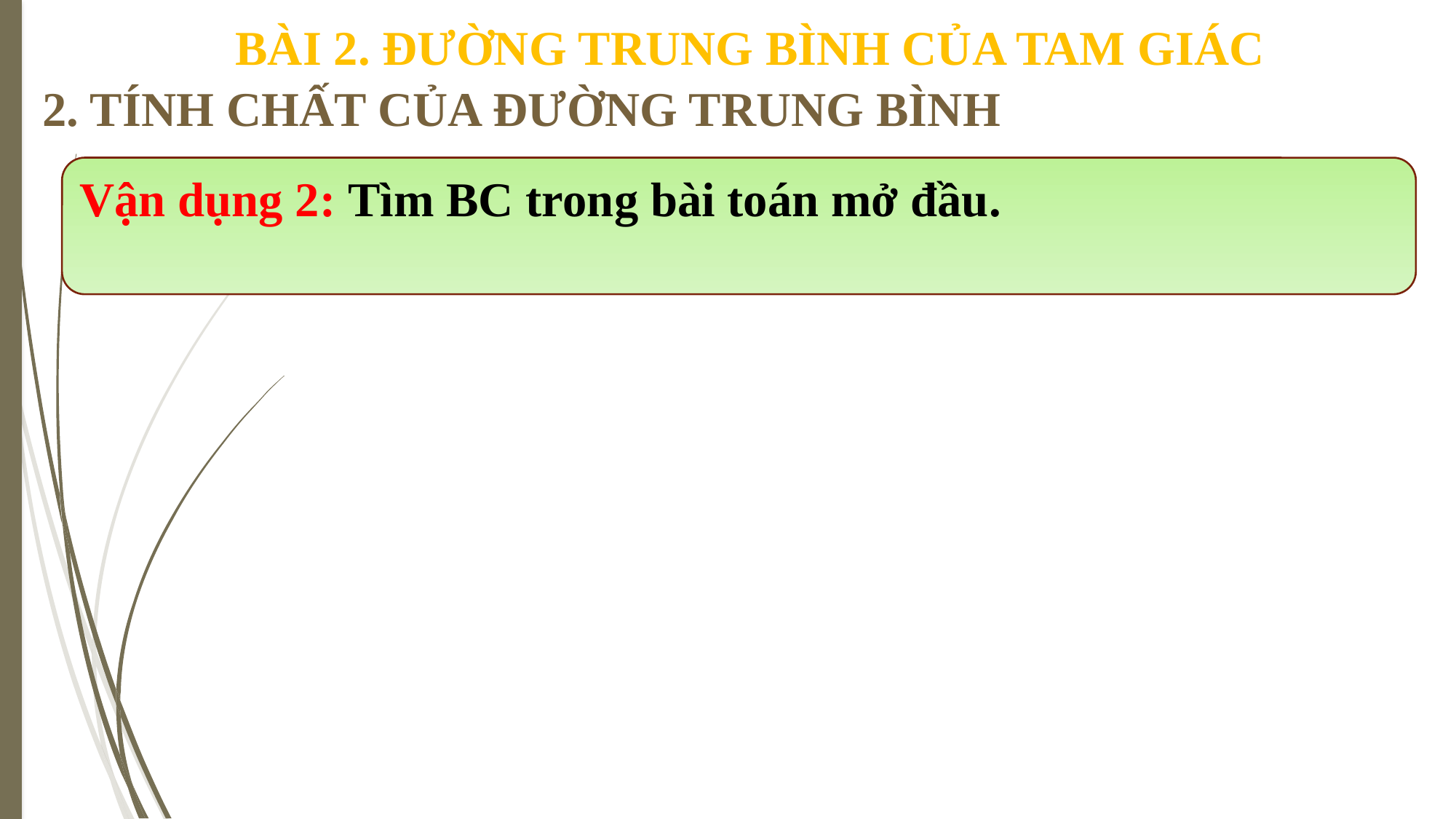

BÀI 2. ĐƯỜNG TRUNG BÌNH CỦA TAM GIÁC
2. TÍNH CHẤT CỦA ĐƯỜNG TRUNG BÌNH
Vận dụng 2: Tìm BC trong bài toán mở đầu.